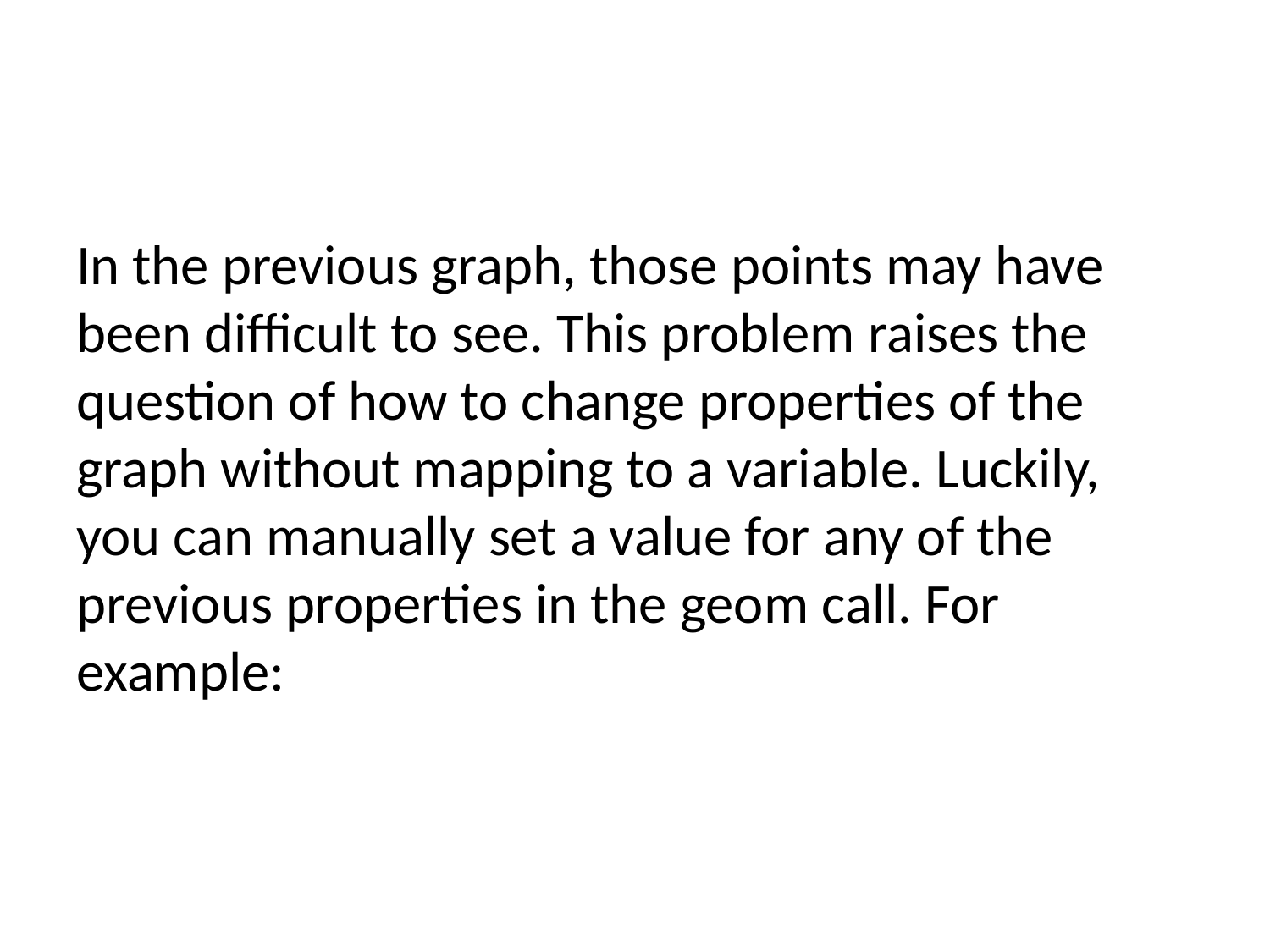

In the previous graph, those points may have been difficult to see. This problem raises the question of how to change properties of the graph without mapping to a variable. Luckily, you can manually set a value for any of the previous properties in the geom call. For example: